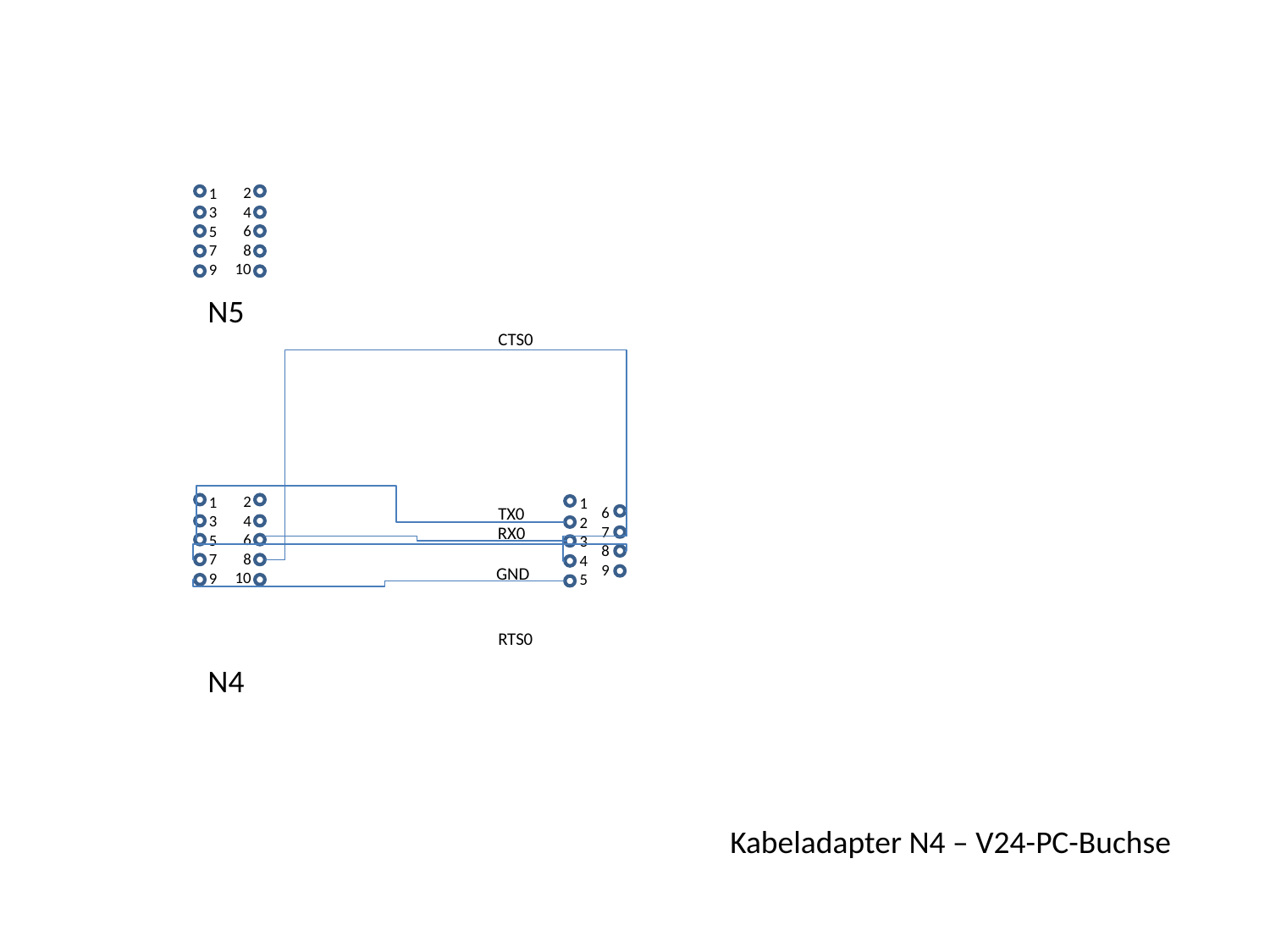

2
4
6
8
10
1
3
5
7
9

N5
CTS0
2
4
6
8
10
1
3
5
7
9
1
2
3
4
5

TX0

6
7
8
9

RX0

GND

RTS0
N4
Kabeladapter N4 – V24-PC-Buchse